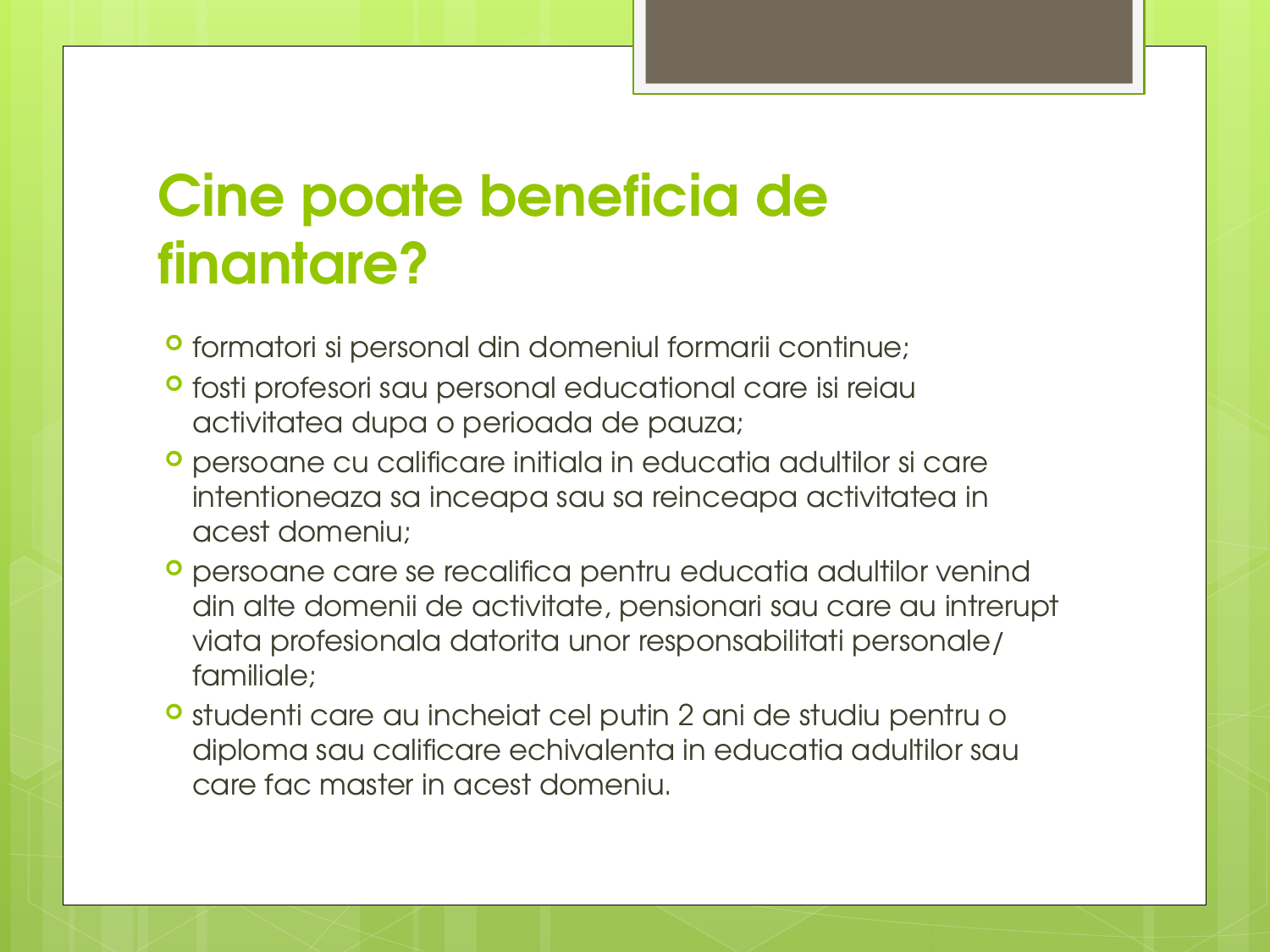

# Cine poate beneficia de finantare?
formatori si personal din domeniul formarii continue;
fosti profesori sau personal educational care isi reiau activitatea dupa o perioada de pauza;
persoane cu calificare initiala in educatia adultilor si care intentioneaza sa inceapa sau sa reinceapa activitatea in acest domeniu;
persoane care se recalifica pentru educatia adultilor venind din alte domenii de activitate, pensionari sau care au intrerupt viata profesionala datorita unor responsabilitati personale/ familiale;
studenti care au incheiat cel putin 2 ani de studiu pentru o diploma sau calificare echivalenta in educatia adultilor sau care fac master in acest domeniu.